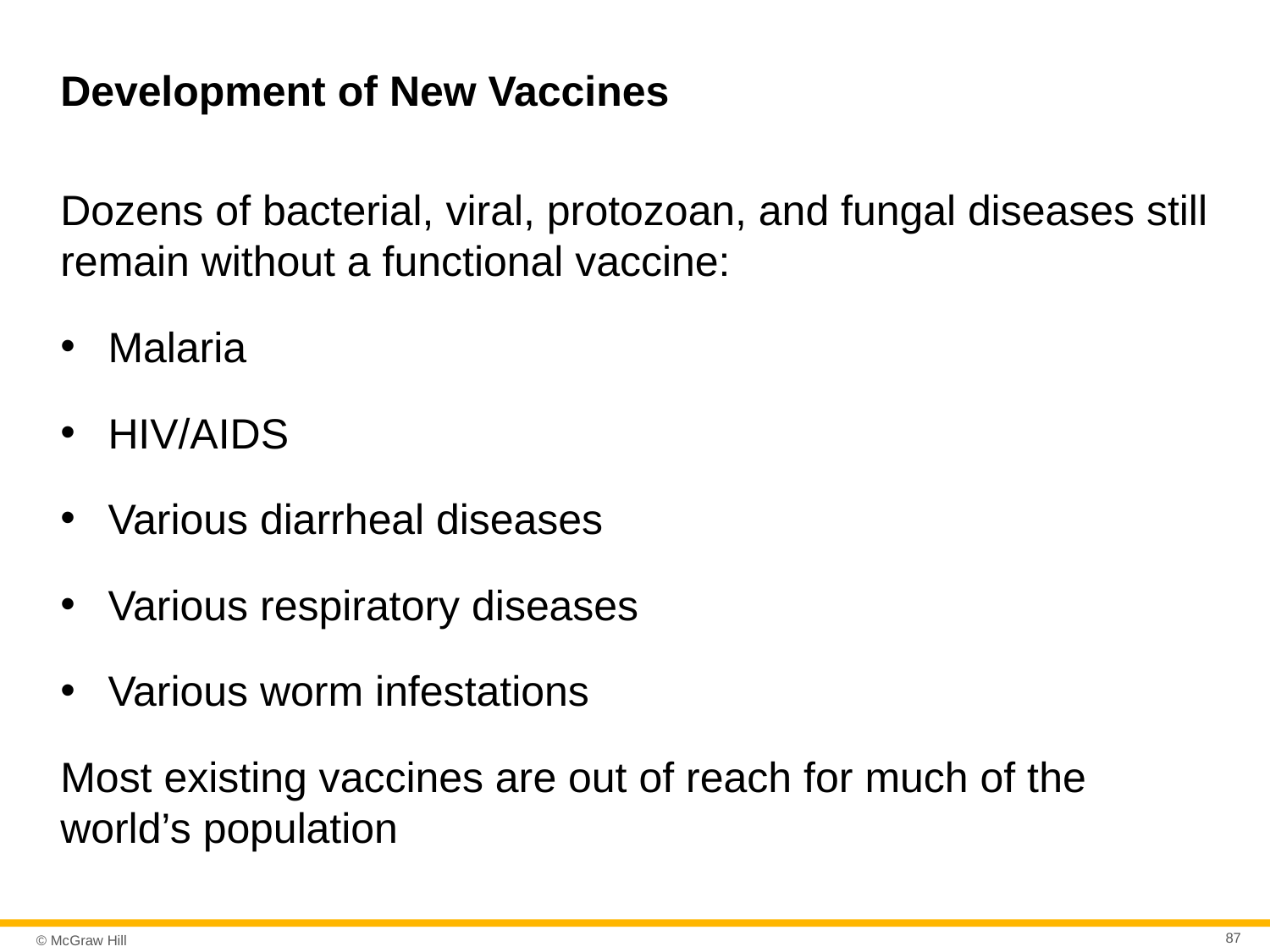

# Development of New Vaccines
Dozens of bacterial, viral, protozoan, and fungal diseases still remain without a functional vaccine:
Malaria
HIV/AIDS
Various diarrheal diseases
Various respiratory diseases
Various worm infestations
Most existing vaccines are out of reach for much of the world’s population